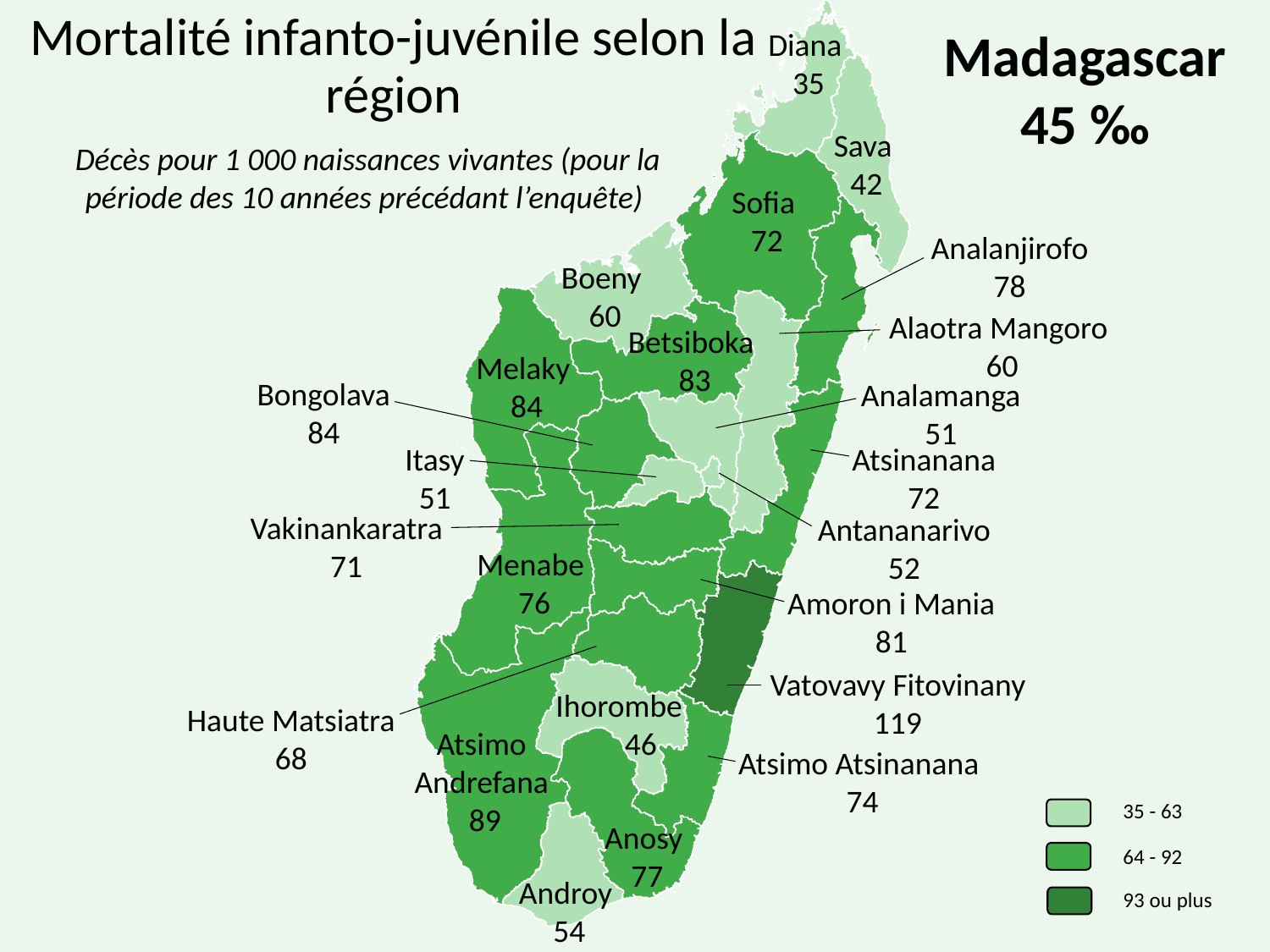

# Mortalité infanto-juvénile selon la région
Madagascar
45 ‰
Diana
 35
Sava
 42
Décès pour 1 000 naissances vivantes (pour la période des 10 années précédant l’enquête)
Sofia
 72
Analanjirofo
78
Boeny
 60
Alaotra Mangoro
 60
Betsiboka
 83
Melaky
 84
Bongolava
84
Analamanga
51
Itasy
51
Atsinanana
72
Vakinankaratra
71
Antananarivo
52
Menabe
 76
Amoron i Mania
81
Vatovavy Fitovinany
119
Ihorombe
      46
Haute Matsiatra
68
Atsimo Andrefana
 89
Atsimo Atsinanana
 74
35 - 63

64 - 92

93 ou plus

Anosy
 77
Androy
 54